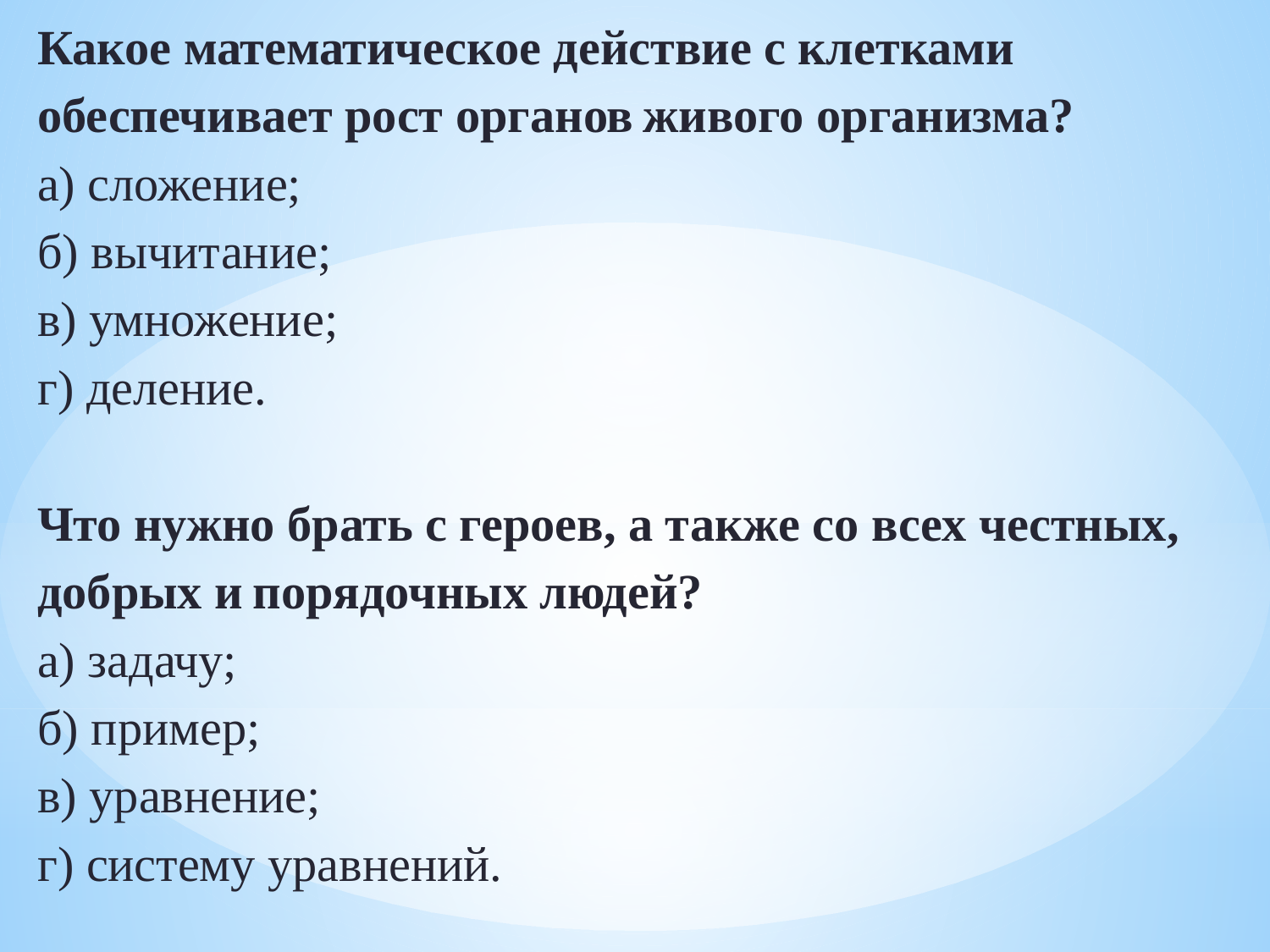

Какое математическое действие с клетками обеспечивает рост органов живого организма?
а) сложение;
б) вычитание;
в) умножение;
г) деление.

Что нужно брать с героев, а также со всех честных,
добрых и порядочных людей?
а) задачу;
б) пример;
в) уравнение;
г) систему уравнений.